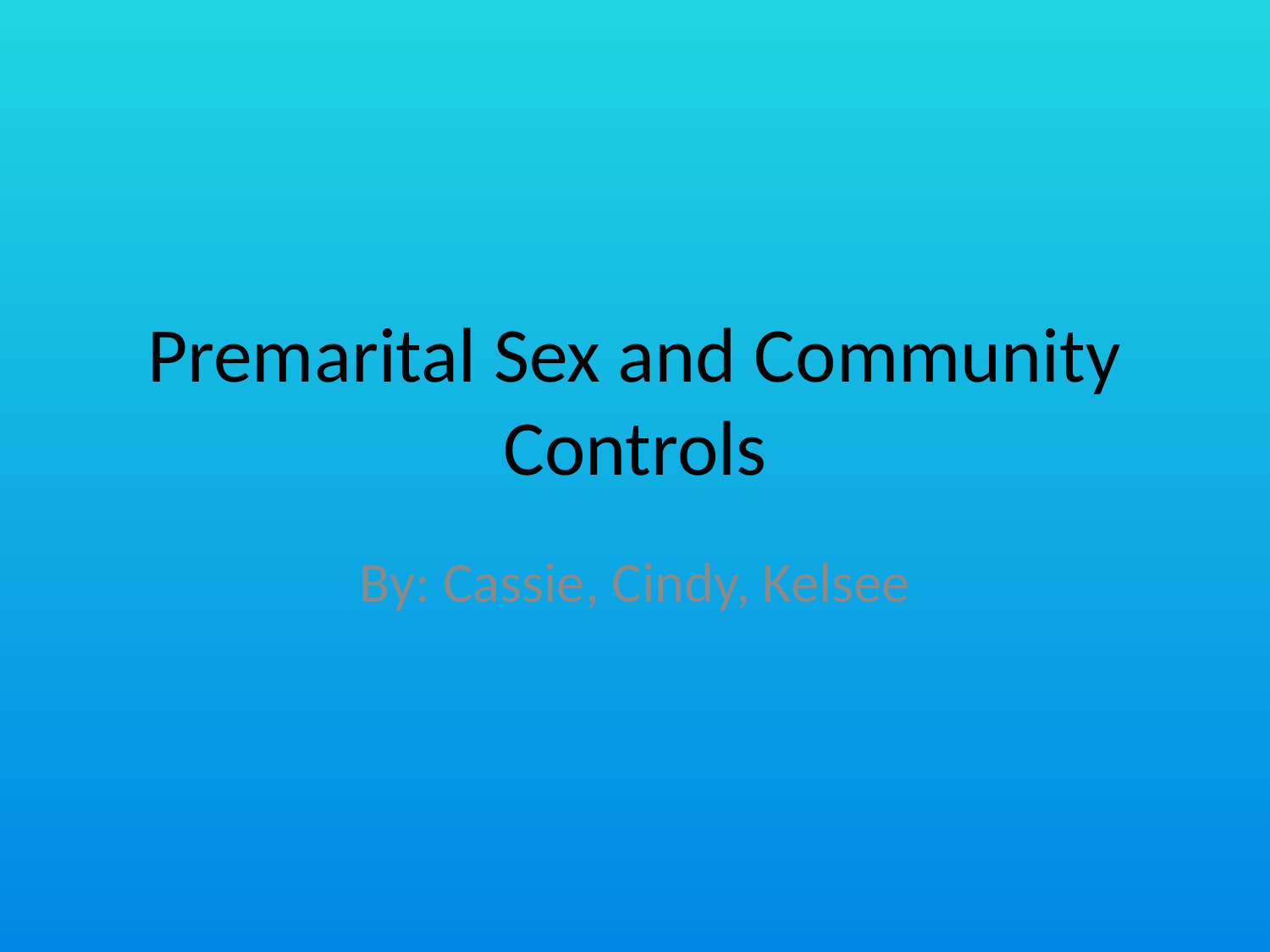

# Premarital Sex and Community Controls
By: Cassie, Cindy, Kelsee